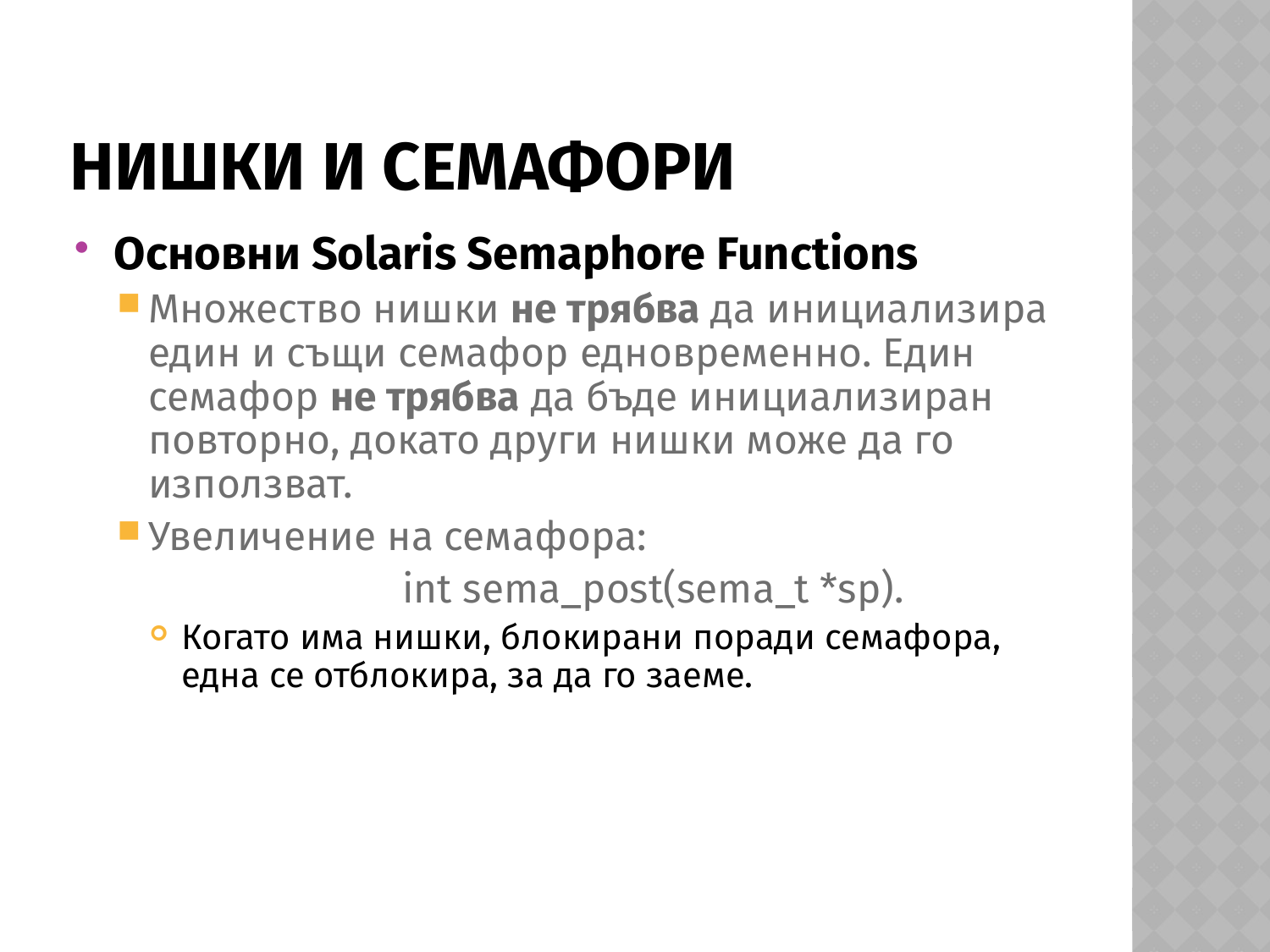

# Нишки и семафори
Основни Solaris Semaphore Functions
Множество нишки не трябва да инициализира един и същи семафор едновременно. Един семафор не трябва да бъде инициализиран повторно, докато други нишки може да го използват.
Увеличение на семафора:
			int sema_post(sema_t *sp).
Когато има нишки, блокирани поради семафора, една се отблокира, за да го заеме.